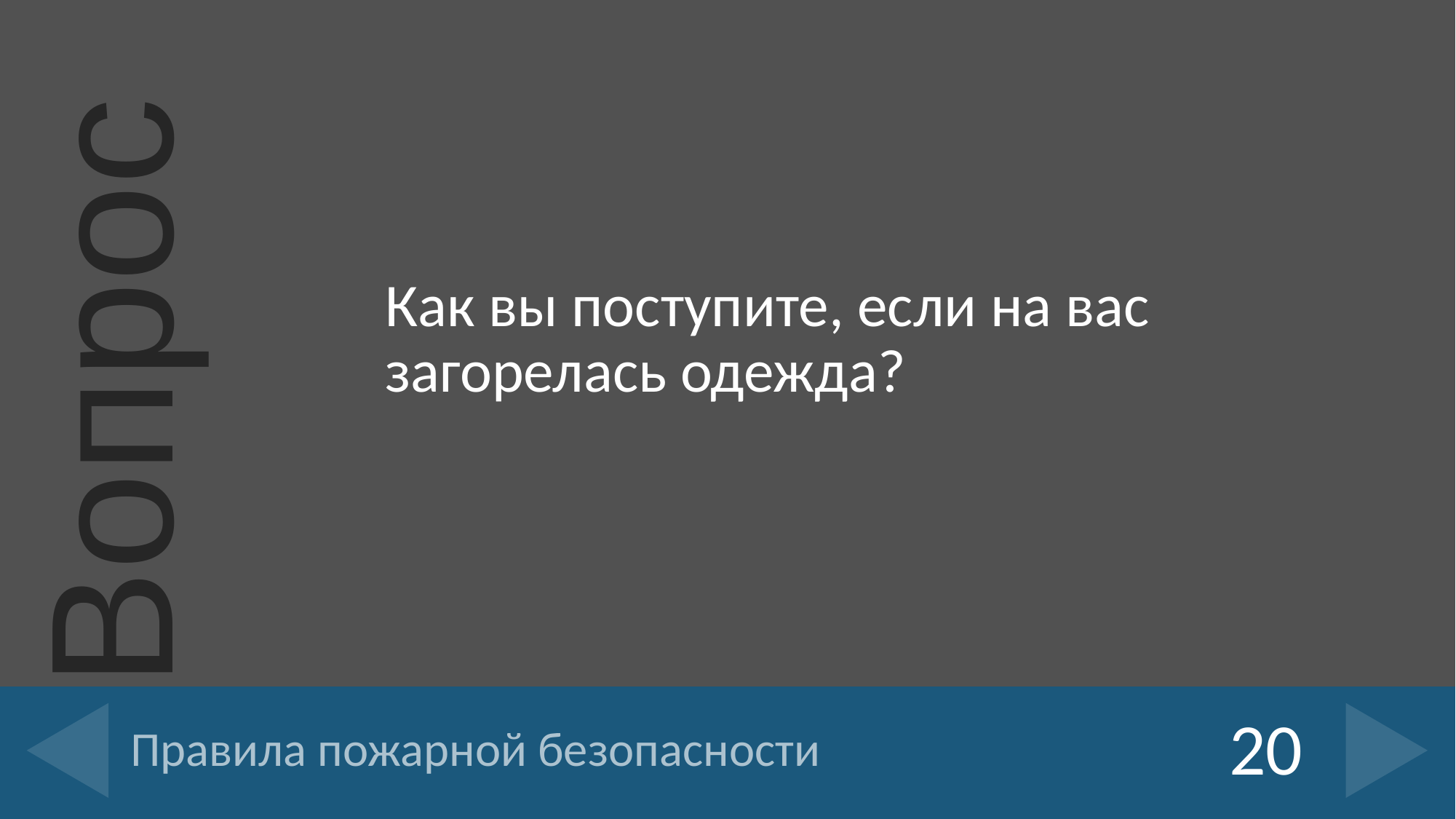

Как вы поступите, если на вас загорелась одежда?
# Правила пожарной безопасности
20